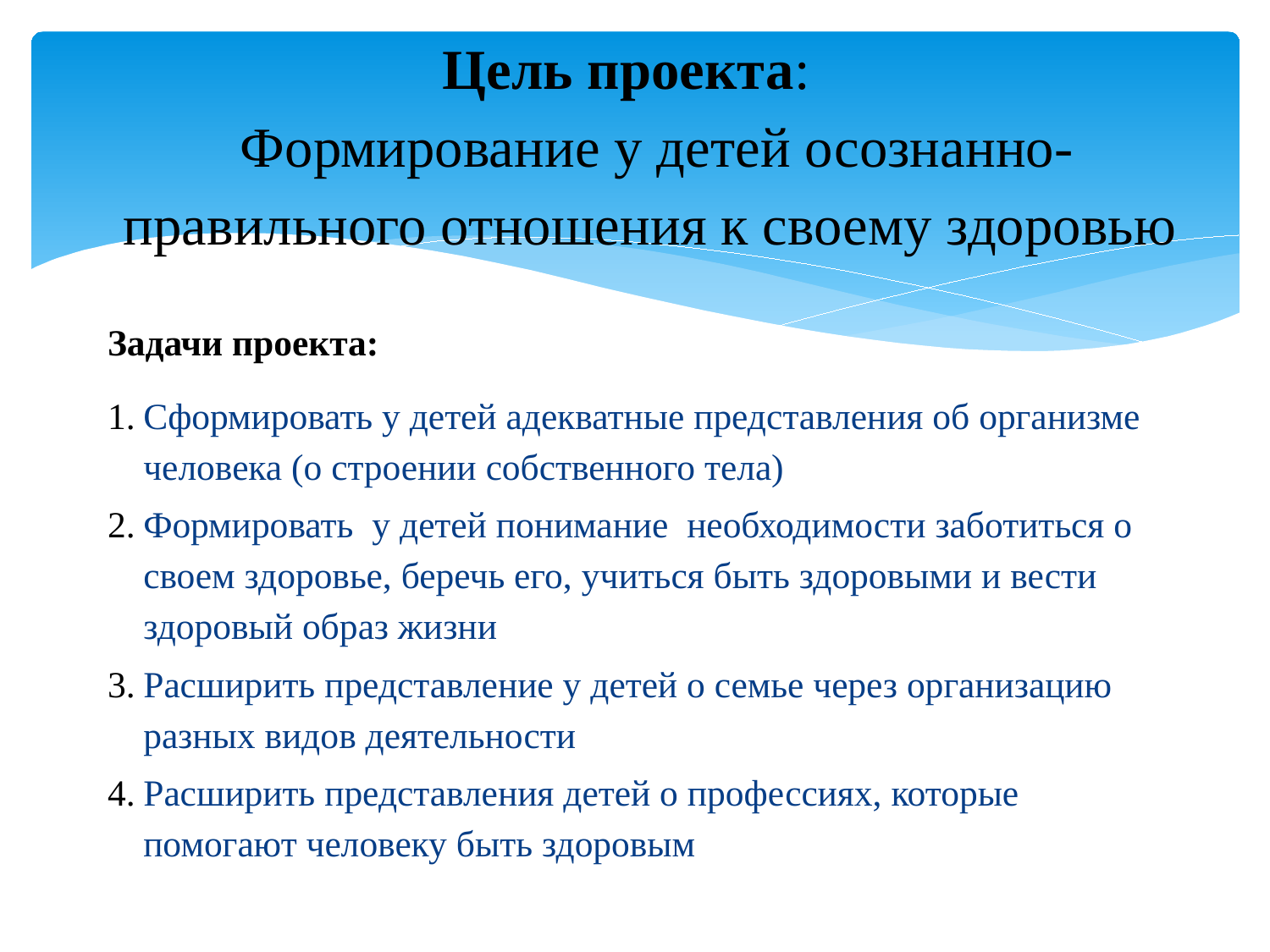

# Цель проекта: Формирование у детей осознанно-правильного отношения к своему здоровью
Задачи проекта:
Сформировать у детей адекватные представления об организме человека (о строении собственного тела)
Формировать  у детей понимание  необходимости заботиться о своем здоровье, беречь его, учиться быть здоровыми и вести здоровый образ жизни
Расширить представление у детей о семье через организацию разных видов деятельности
Расширить представления детей о профессиях, которые помогают человеку быть здоровым